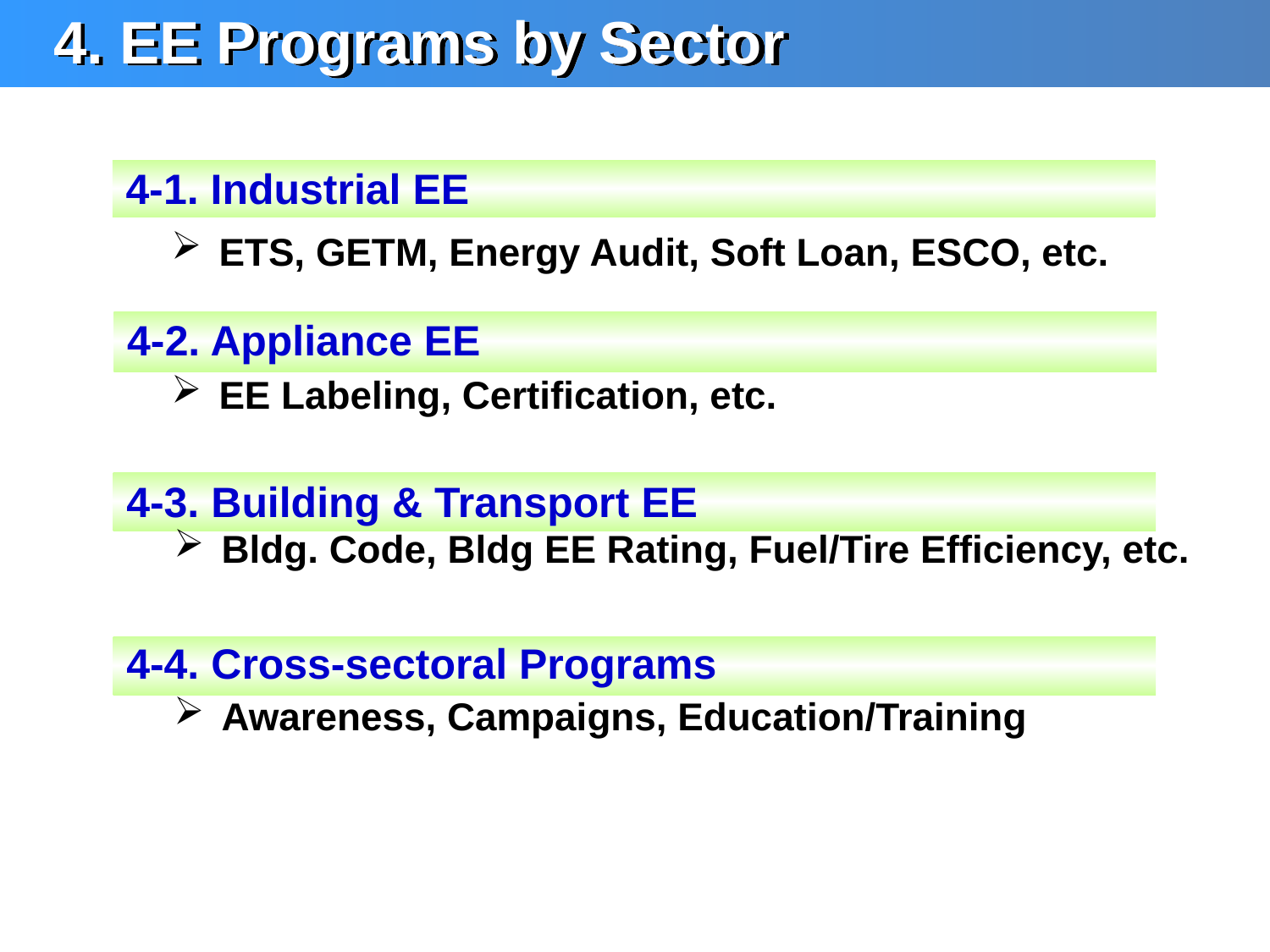

4. EE Programs by Sector

4-1. Industrial EE
ETS, GETM, Energy Audit, Soft Loan, ESCO, etc.

4-2. Appliance EE
EE Labeling, Certification, etc.

4-3. Building & Transport EE
Bldg. Code, Bldg EE Rating, Fuel/Tire Efficiency, etc.

4-4. Cross-sectoral Programs
Awareness, Campaigns, Education/Training
9